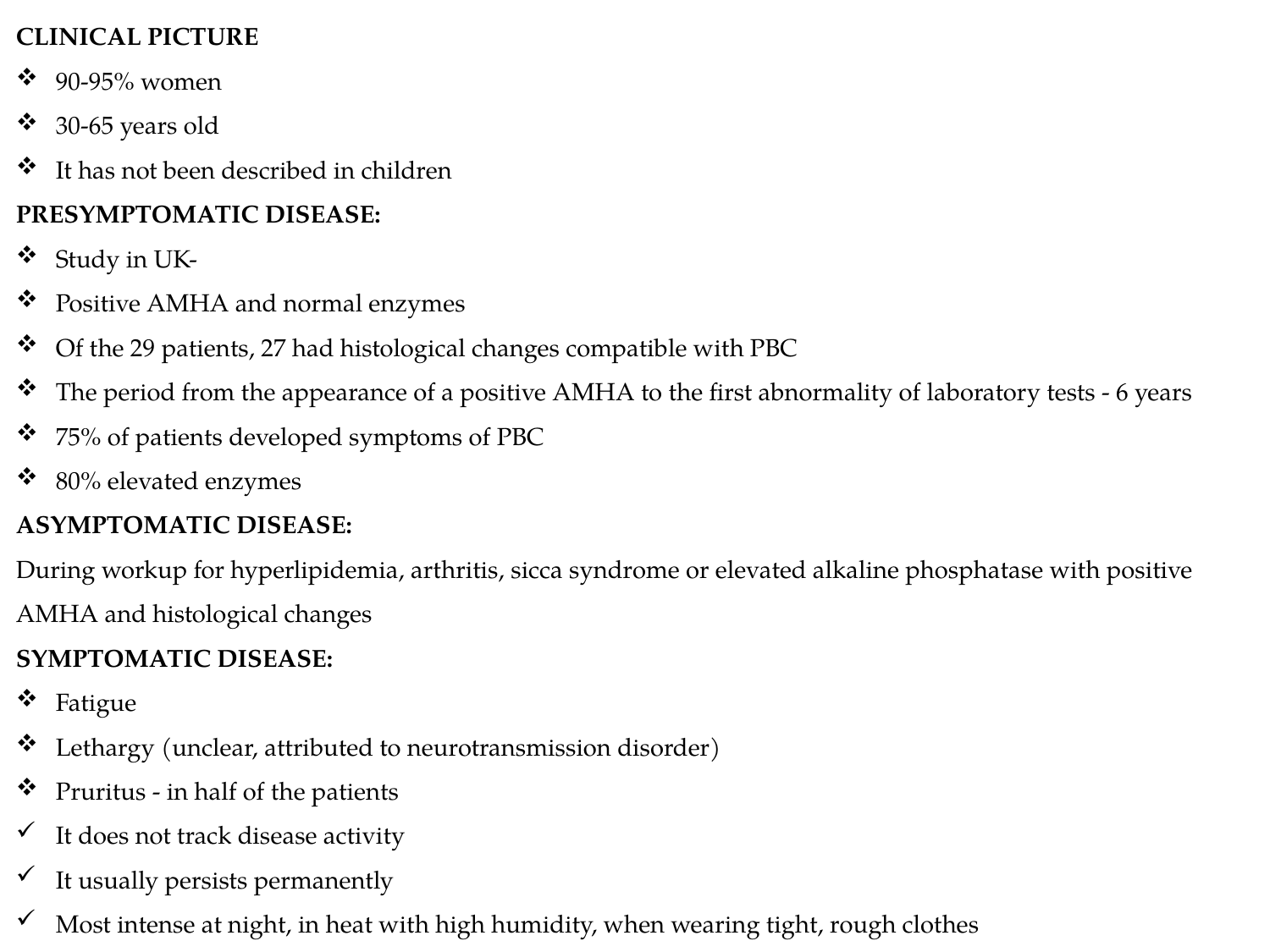

CLINICAL PICTURE
90-95% women
30-65 years old
It has not been described in children
PRESYMPTOMATIC DISEASE:
Study in UK-
Positive AMHA and normal enzymes
Of the 29 patients, 27 had histological changes compatible with PBC
The period from the appearance of a positive AMHA to the first abnormality of laboratory tests - 6 years
75% of patients developed symptoms of PBC
80% elevated enzymes
ASYMPTOMATIC DISEASE:
During workup for hyperlipidemia, arthritis, sicca syndrome or elevated alkaline phosphatase with positive AMHA and histological changes
SYMPTOMATIC DISEASE:
Fatigue
Lethargy (unclear, attributed to neurotransmission disorder)
Pruritus - in half of the patients
It does not track disease activity
It usually persists permanently
Most intense at night, in heat with high humidity, when wearing tight, rough clothes